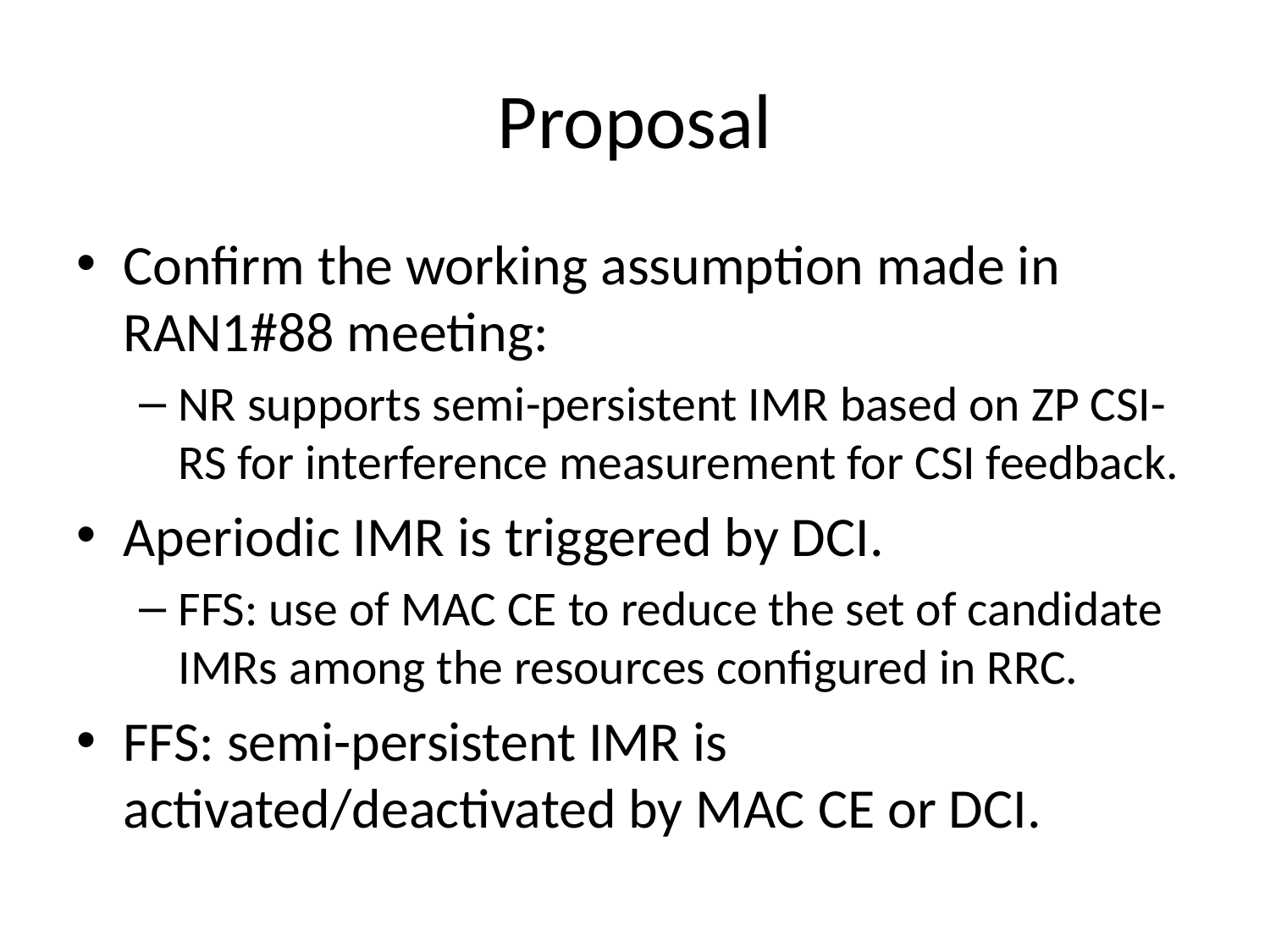

# Proposal
Confirm the working assumption made in RAN1#88 meeting:
NR supports semi-persistent IMR based on ZP CSI-RS for interference measurement for CSI feedback.
Aperiodic IMR is triggered by DCI.
FFS: use of MAC CE to reduce the set of candidate IMRs among the resources configured in RRC.
FFS: semi-persistent IMR is activated/deactivated by MAC CE or DCI.